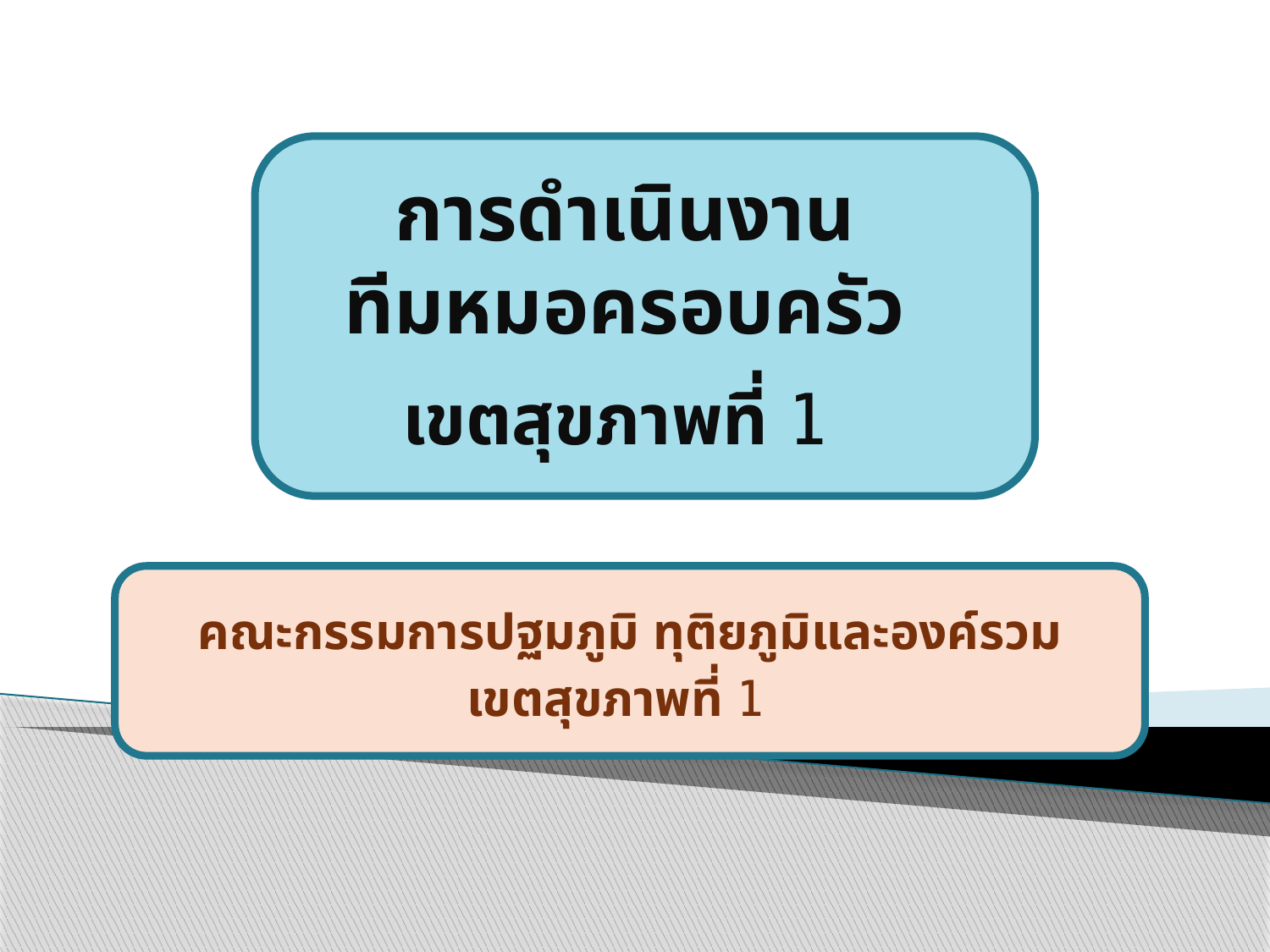

# การดำเนินงาน ทีมหมอครอบครัว เขตสุขภาพที่ 1 คณะกรรมการปฐมภูมิ ทุติยภูมิและองค์รวม เขตสุขภาพที่ 1